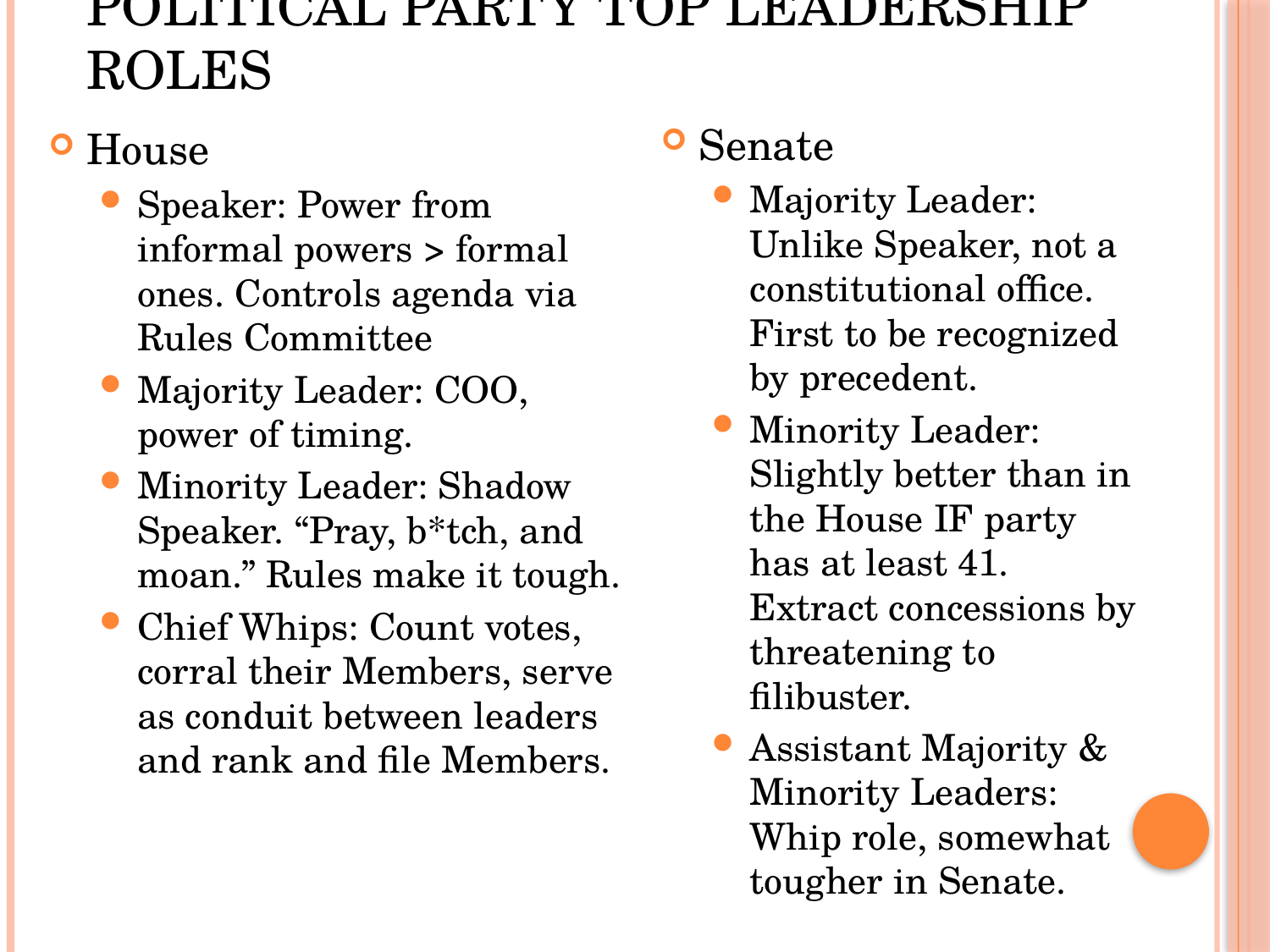

# Political Party Top Leadership Roles
Senate
Majority Leader: Unlike Speaker, not a constitutional office. First to be recognized by precedent.
Minority Leader: Slightly better than in the House IF party has at least 41. Extract concessions by threatening to filibuster.
Assistant Majority & Minority Leaders: Whip role, somewhat tougher in Senate.
House
Speaker: Power from informal powers > formal ones. Controls agenda via Rules Committee
Majority Leader: COO, power of timing.
Minority Leader: Shadow Speaker. “Pray, b*tch, and moan.” Rules make it tough.
Chief Whips: Count votes, corral their Members, serve as conduit between leaders and rank and file Members.